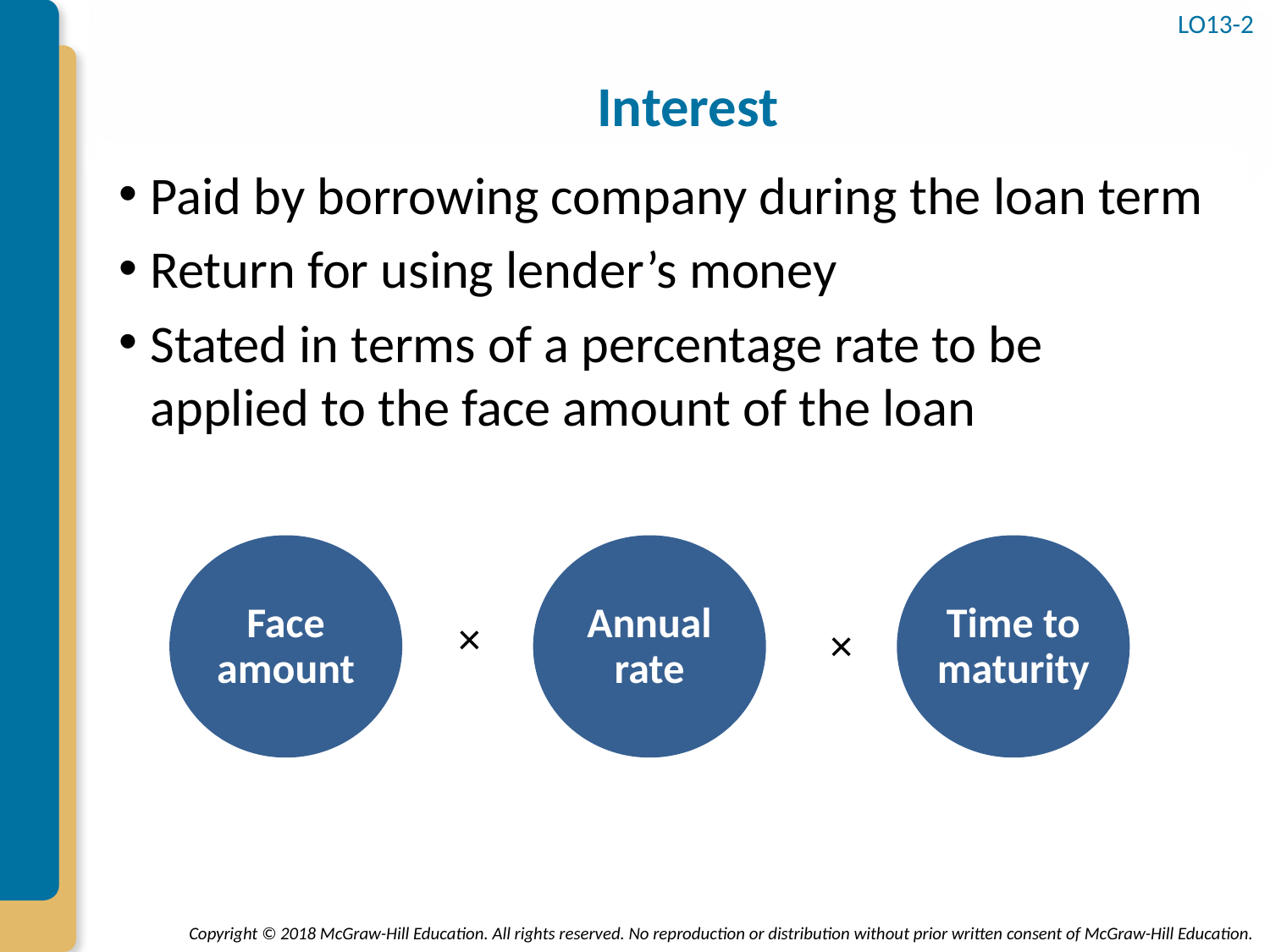

# Interest
LO13-2
Paid by borrowing company during the loan term
Return for using lender’s money
Stated in terms of a percentage rate to be applied to the face amount of the loan

Face amount
Annual rate
Time to maturity
×
×